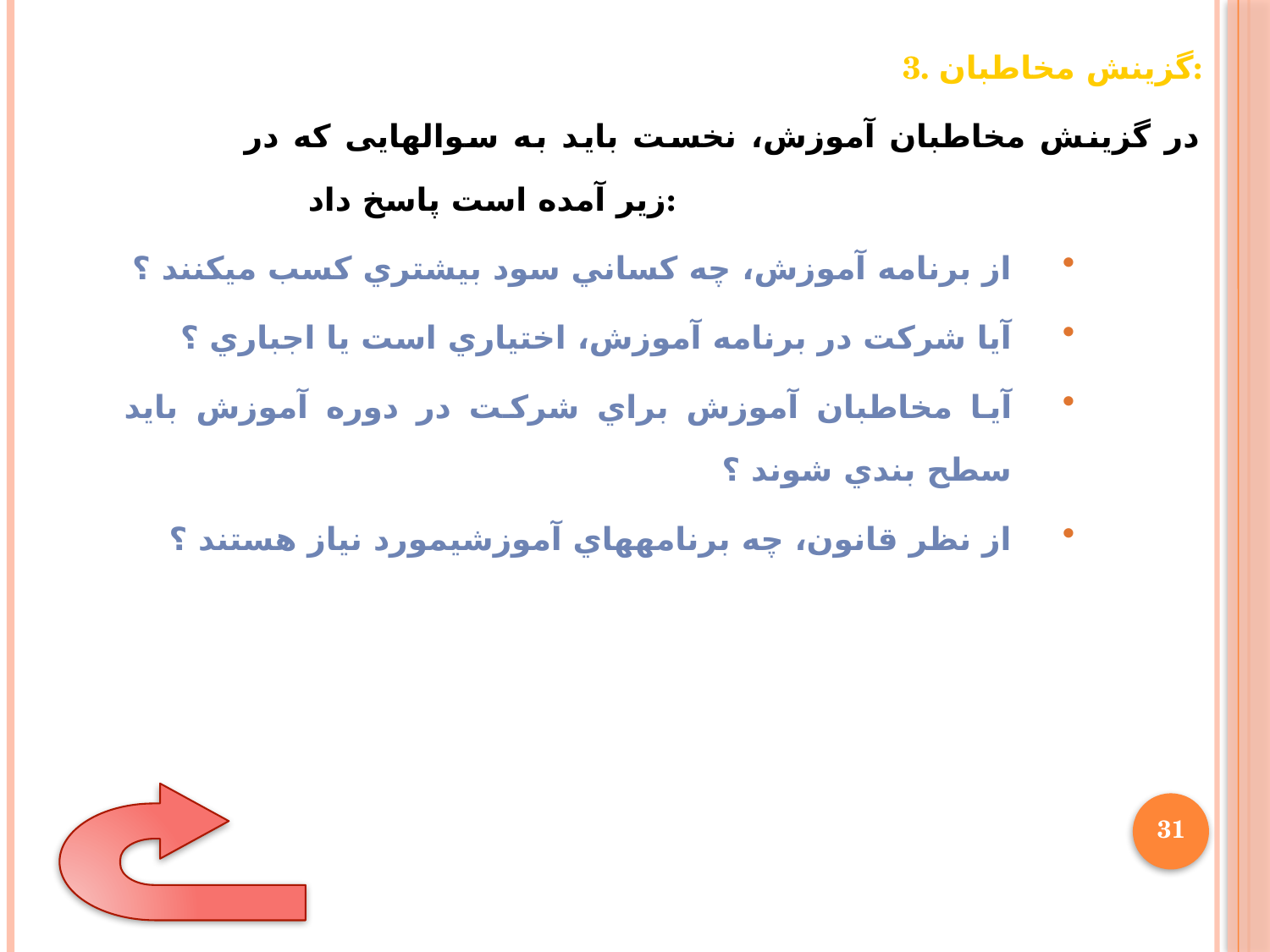

3. گزينش مخاطبان:
در گزينش مخاطبان آموزش، نخست بايد به سوال‏هايی که در زير آمده است پاسخ داد:
از برنامه آموزش، چه کساني سود بيشتري کسب مي‏کنند ؟
آيا شرکت در برنامه آموزش، اختياري است يا اجباري ؟
آيا مخاطبان آموزش براي شرکت در دوره آموزش بايد سطح‏ بندي شوند ؟
از نظر قانون، چه برنامه‏هاي آموزشي‏مورد نياز هستند ؟

31